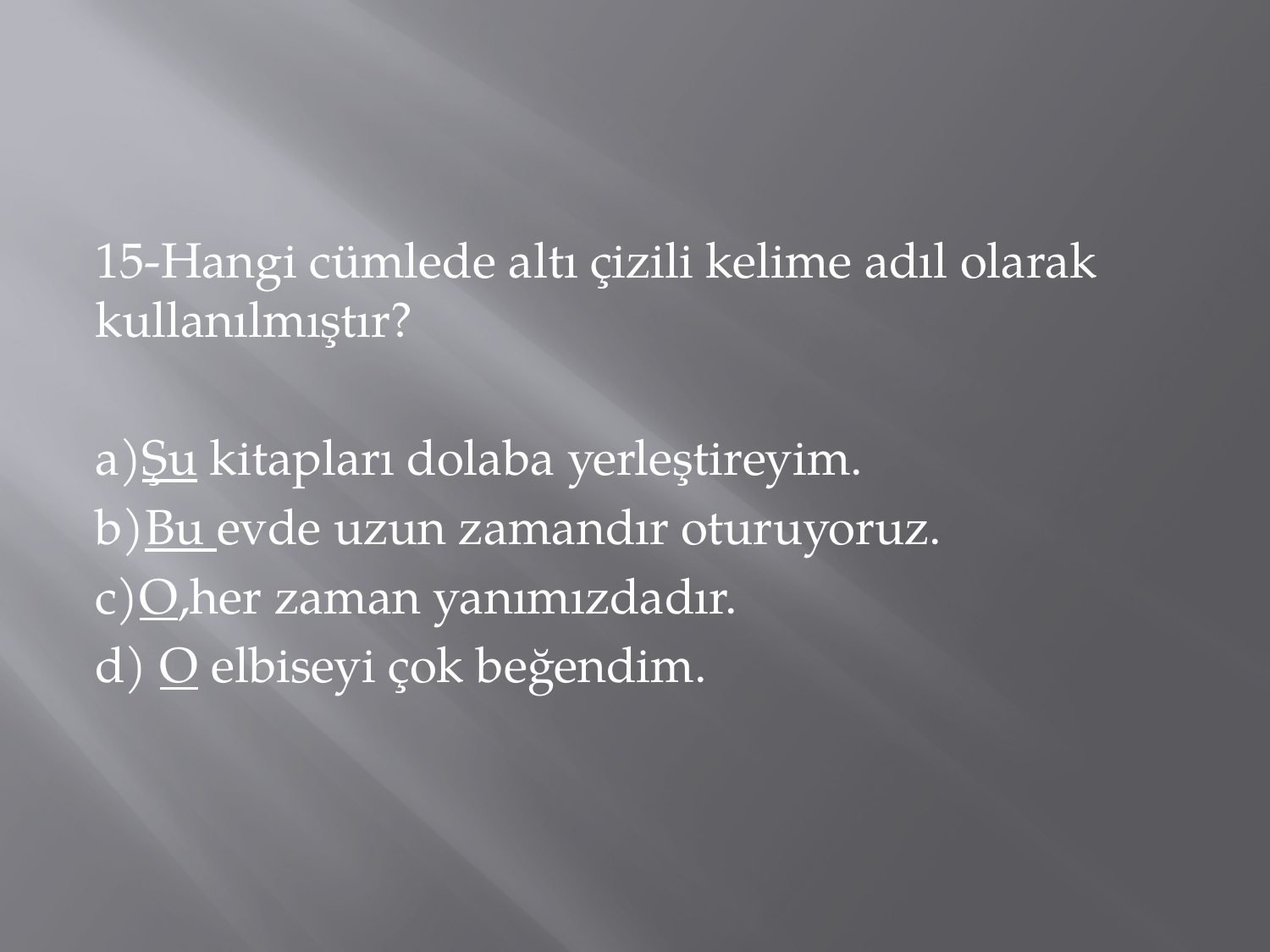

15-Hangi cümlede altı çizili kelime adıl olarak kullanılmıştır?

a)Şu kitapları dolaba yerleştireyim.
b)Bu evde uzun zamandır oturuyoruz.
c)O,her zaman yanımızdadır.
d) O elbiseyi çok beğendim.